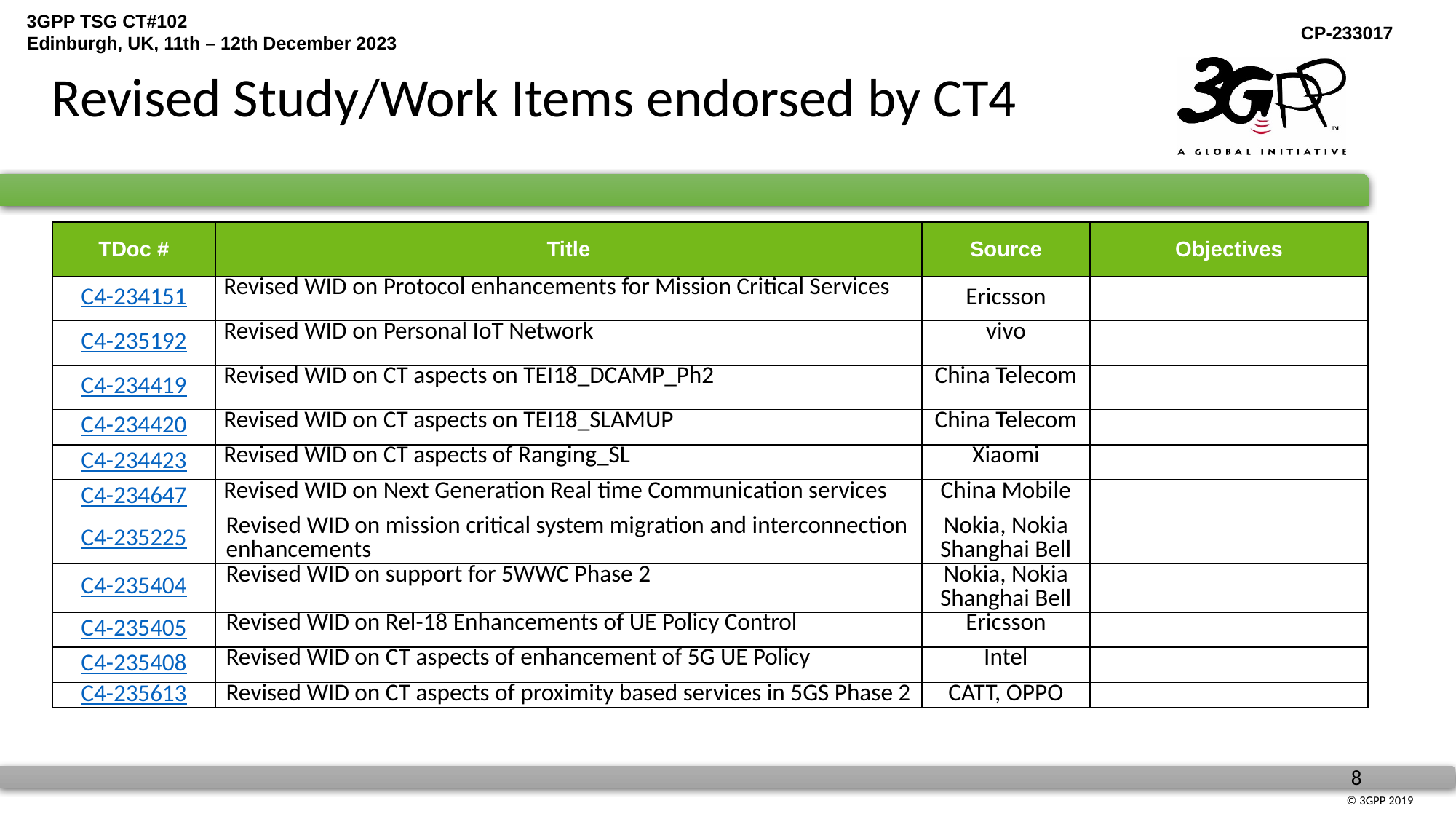

# Revised Study/Work Items endorsed by CT4
| TDoc # | Title | Source | Objectives |
| --- | --- | --- | --- |
| C4-234151 | Revised WID on Protocol enhancements for Mission Critical Services | Ericsson |  |
| C4-235192 | Revised WID on Personal IoT Network | vivo |  |
| C4-234419 | Revised WID on CT aspects on TEI18\_DCAMP\_Ph2 | China Telecom |  |
| C4-234420 | Revised WID on CT aspects on TEI18\_SLAMUP | China Telecom |  |
| C4-234423 | Revised WID on CT aspects of Ranging\_SL | Xiaomi |  |
| C4-234647 | Revised WID on Next Generation Real time Communication services | China Mobile |  |
| C4-235225 | Revised WID on mission critical system migration and interconnection enhancements | Nokia, Nokia Shanghai Bell |  |
| C4-235404 | Revised WID on support for 5WWC Phase 2 | Nokia, Nokia Shanghai Bell |  |
| C4-235405 | Revised WID on Rel-18 Enhancements of UE Policy Control | Ericsson |  |
| C4-235408 | Revised WID on CT aspects of enhancement of 5G UE Policy | Intel |  |
| C4-235613 | Revised WID on CT aspects of proximity based services in 5GS Phase 2 | CATT, OPPO |  |